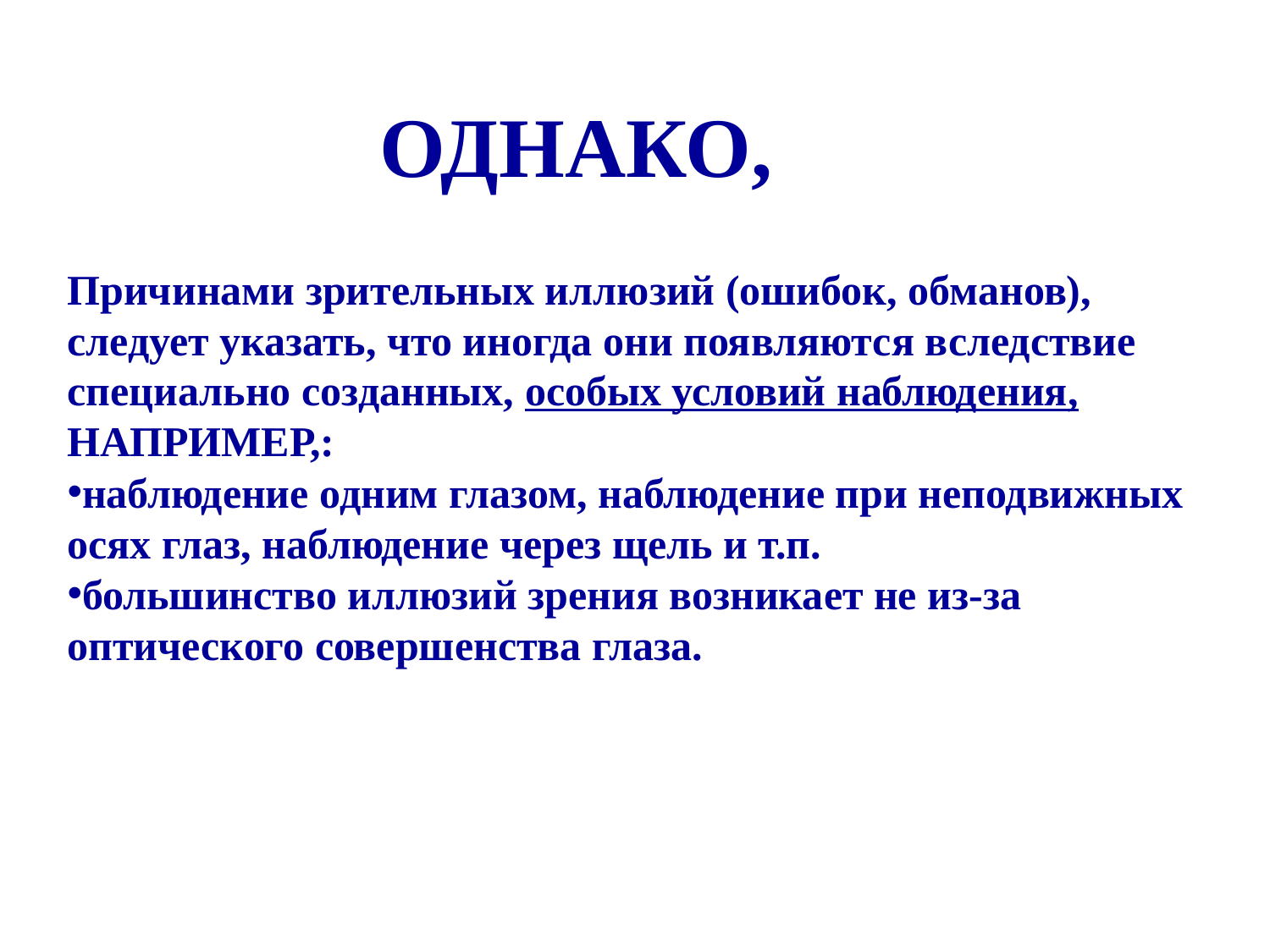

ОДНАКО,
Причинами зрительных иллюзий (ошибок, обманов), следует указать, что иногда они появляются вследствие специально созданных, особых условий наблюдения, НАПРИМЕР,:
наблюдение одним глазом, наблюдение при неподвижных осях глаз, наблюдение через щель и т.п.
большинство иллюзий зрения возникает не из-за оптического совершенства глаза.